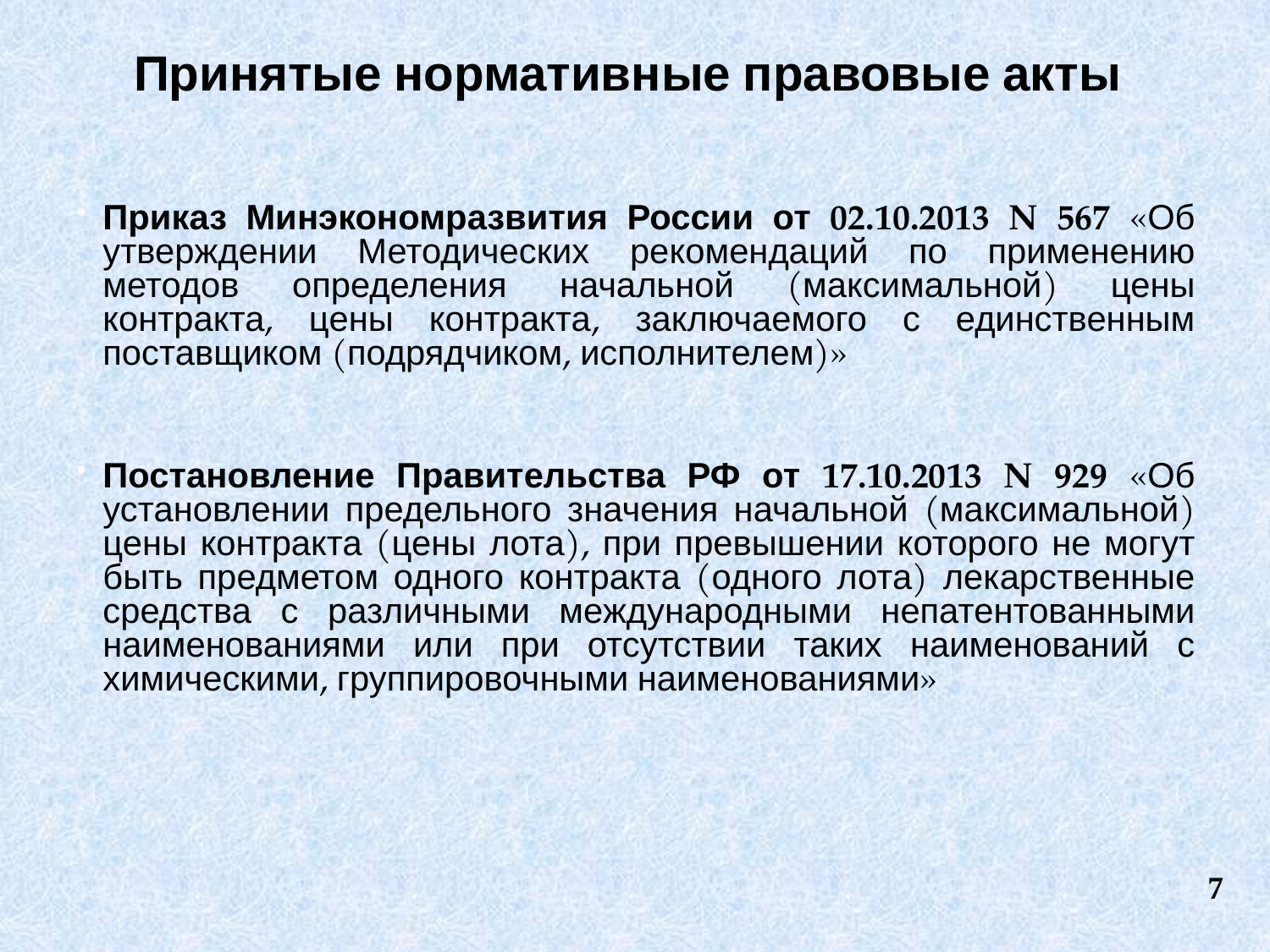

# Принятые нормативные правовые акты
Приказ Минэкономразвития России от 02.10.2013 N 567 «Об утверждении Методических рекомендаций по применению методов определения начальной (максимальной) цены контракта, цены контракта, заключаемого с единственным поставщиком (подрядчиком, исполнителем)»

Постановление Правительства РФ от 17.10.2013 N 929 «Об установлении предельного значения начальной (максимальной) цены контракта (цены лота), при превышении которого не могут быть предметом одного контракта (одного лота) лекарственные средства с различными международными непатентованными наименованиями или при отсутствии таких наименований с химическими, группировочными наименованиями»
7